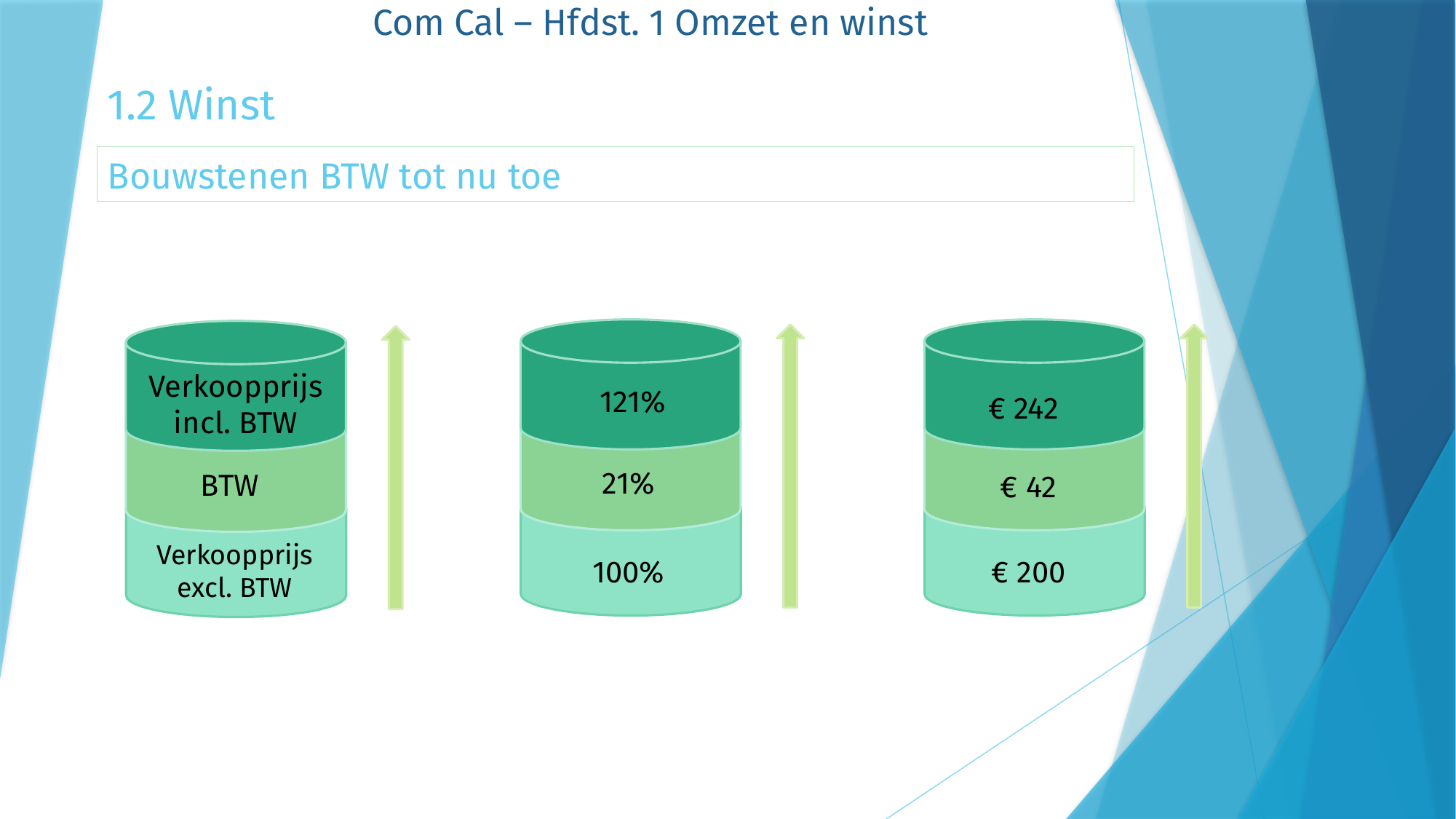

Com Cal – Hfdst. 1 Omzet en winst
1.2 Winst
Bouwstenen BTW tot nu toe

Verkoopprijs incl. BTW
121%
€ 242

21%
BTW
€ 42

Verkoopprijs excl. BTW
100%
€ 200